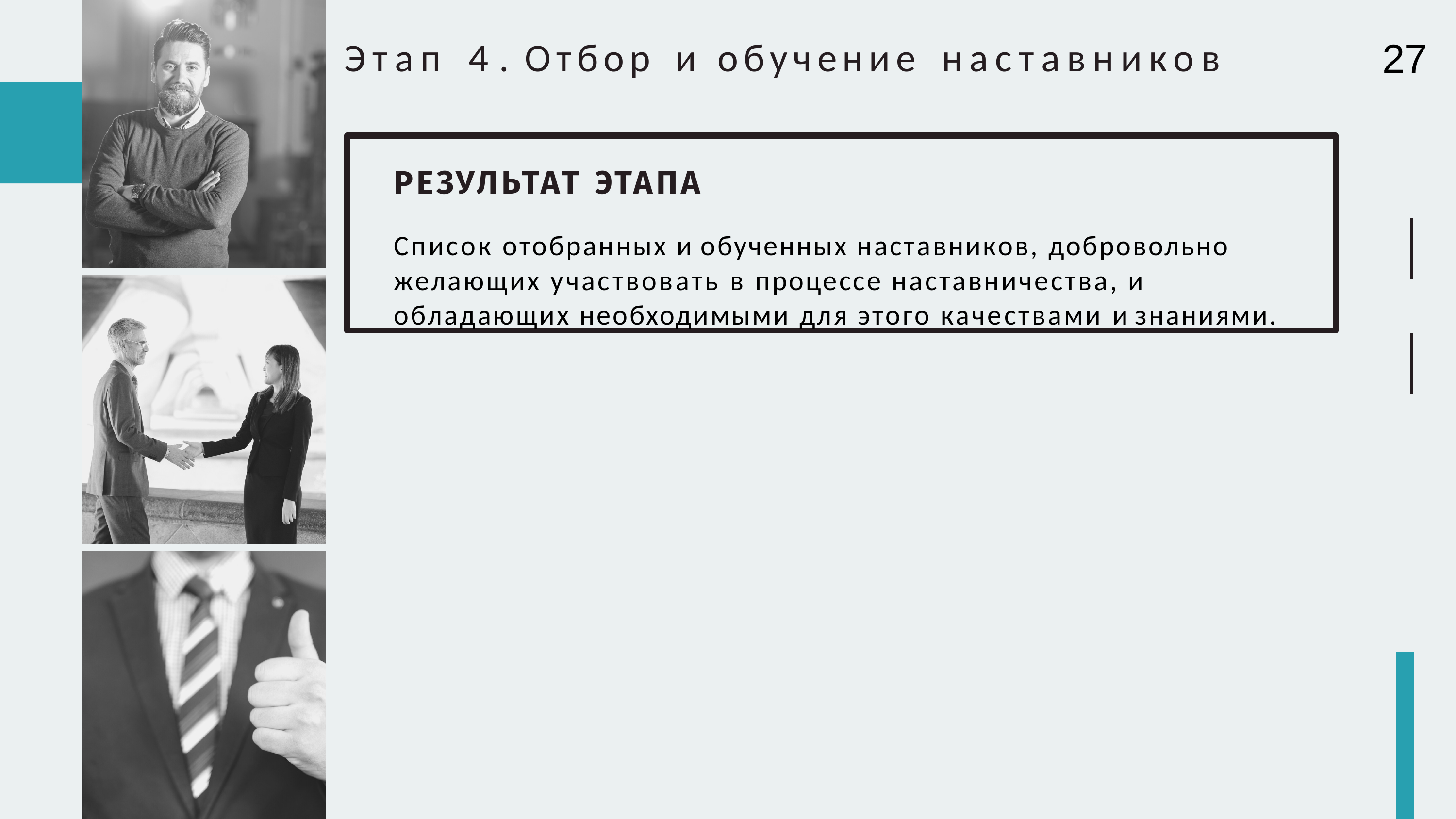

# Этап	4 .	Отбор	и	обучение	наставников
27

РЕЗУЛЬТАТ ЭТАПА
Список отобранных и обученных наставников, добровольно  желающих участвовать в процессе наставничества, и  обладающих необходимыми для этого качествами и знаниями.